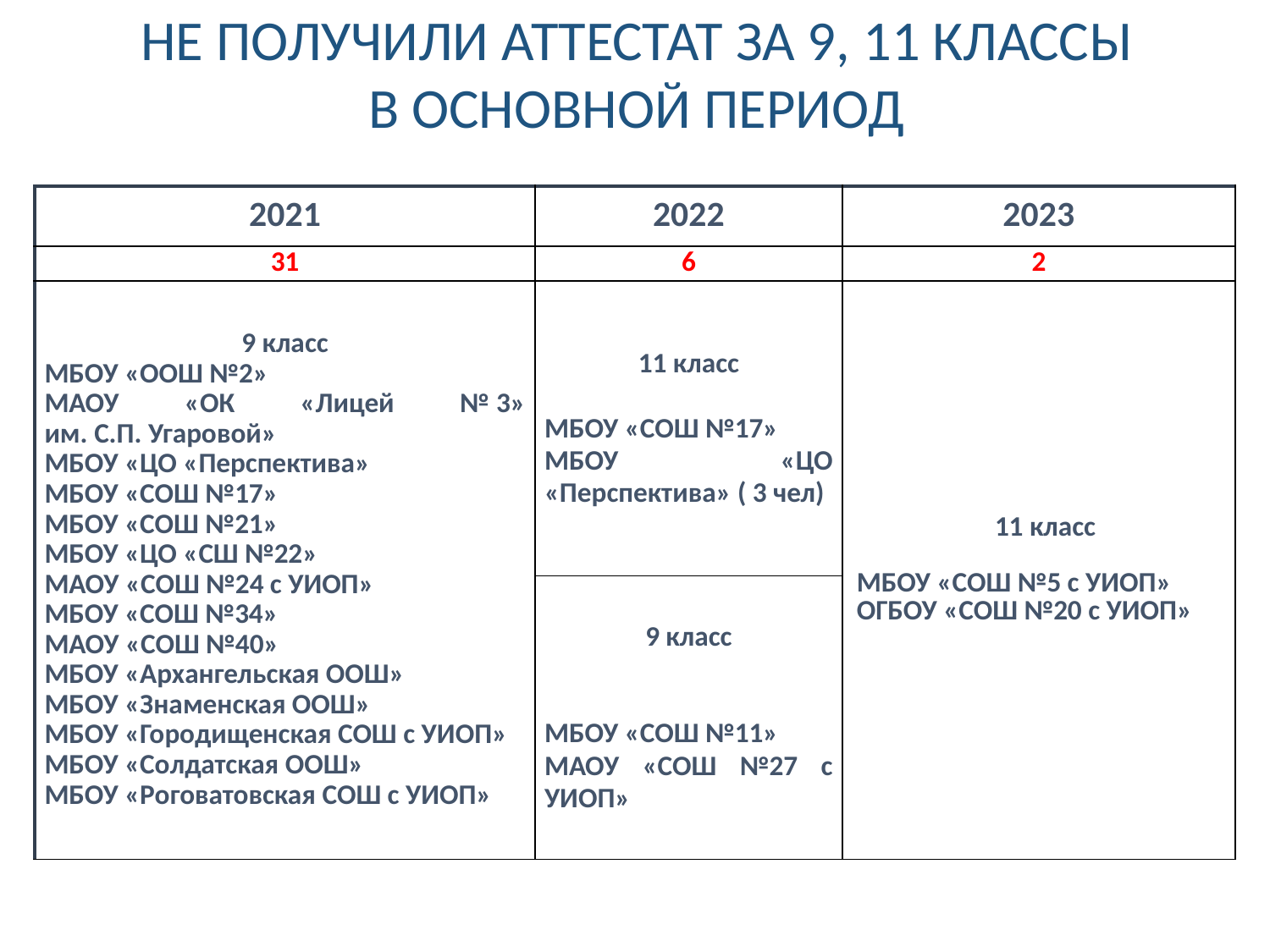

НЕ ПОЛУЧИЛИ АТТЕСТАТ ЗА 9, 11 КЛАССЫ
В ОСНОВНОЙ ПЕРИОД
| 2021 | 2022 | 2023 |
| --- | --- | --- |
| 31 | 6 | 2 |
| 9 класс МБОУ «ООШ №2» МАОУ «ОК «Лицей № 3» им. С.П. Угаровой» МБОУ «ЦО «Перспектива» МБОУ «СОШ №17» МБОУ «СОШ №21» МБОУ «ЦО «СШ №22» МАОУ «СОШ №24 с УИОП» МБОУ «СОШ №34» МАОУ «СОШ №40» МБОУ «Архангельская ООШ» МБОУ «Знаменская ООШ» МБОУ «Городищенская СОШ с УИОП» МБОУ «Солдатская ООШ» МБОУ «Роговатовская СОШ с УИОП» | 11 класс МБОУ «СОШ №17» МБОУ «ЦО «Перспектива» ( 3 чел) | 11 класс МБОУ «СОШ №5 с УИОП» ОГБОУ «СОШ №20 с УИОП» |
|  | 9 класс МБОУ «СОШ №11» МАОУ «СОШ №27 с УИОП» |  |